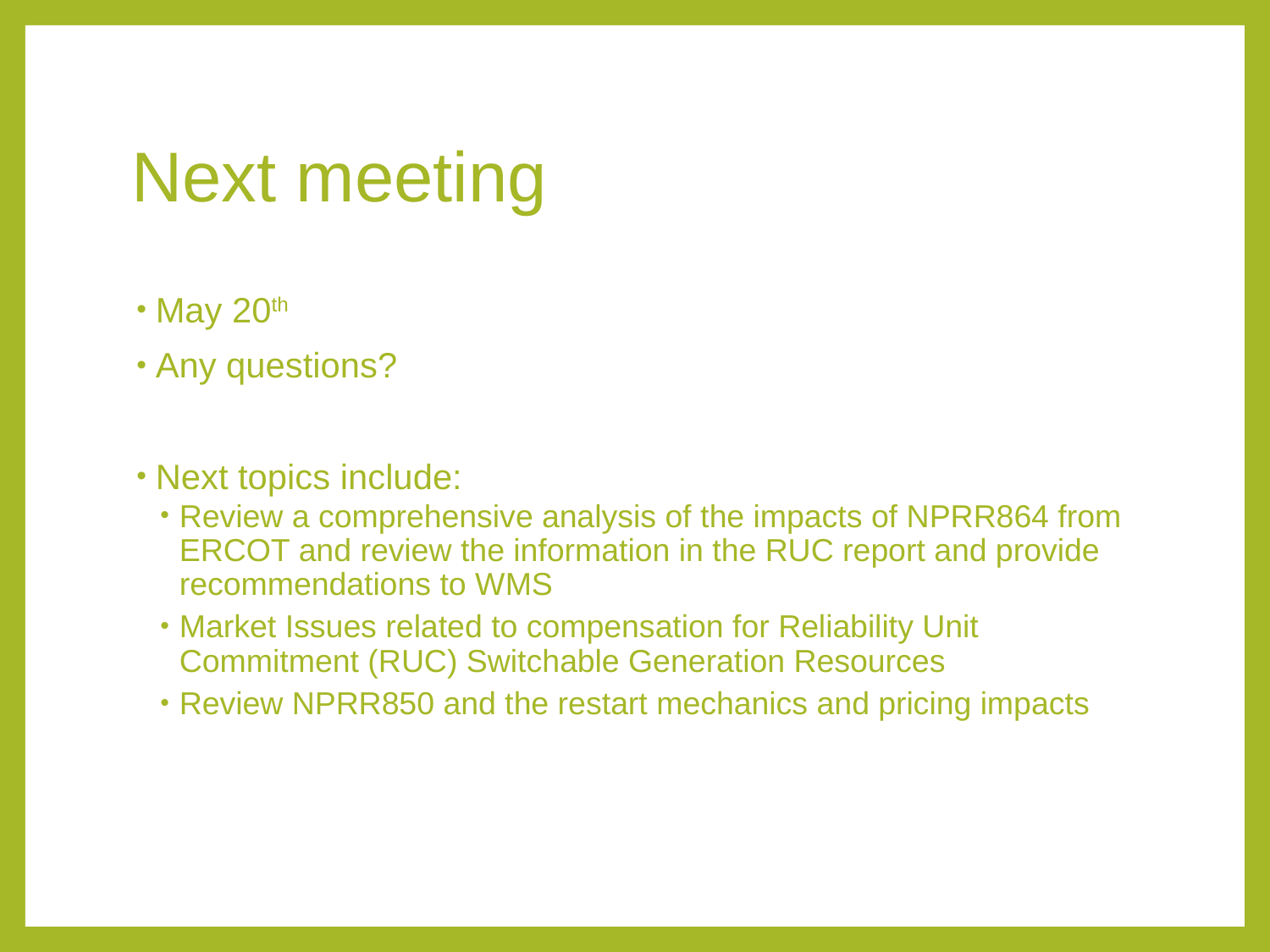

# Next meeting
May 20th
Any questions?

Next topics include:
Review a comprehensive analysis of the impacts of NPRR864 from ERCOT and review the information in the RUC report and provide recommendations to WMS
Market Issues related to compensation for Reliability Unit Commitment (RUC) Switchable Generation Resources
Review NPRR850 and the restart mechanics and pricing impacts